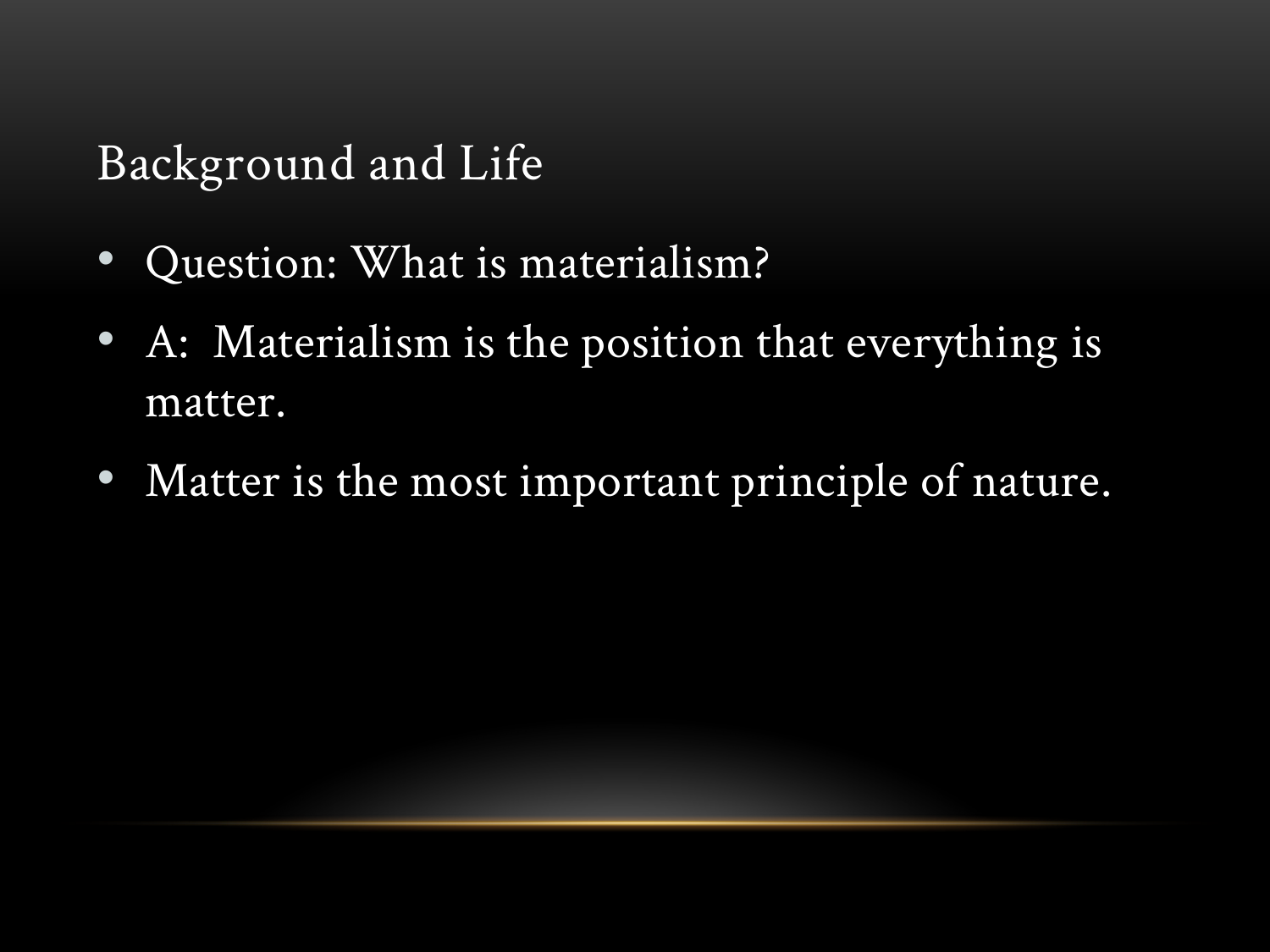

# Background and Life
Question: What is materialism?
A:  Materialism is the position that everything is matter.
Matter is the most important principle of nature.